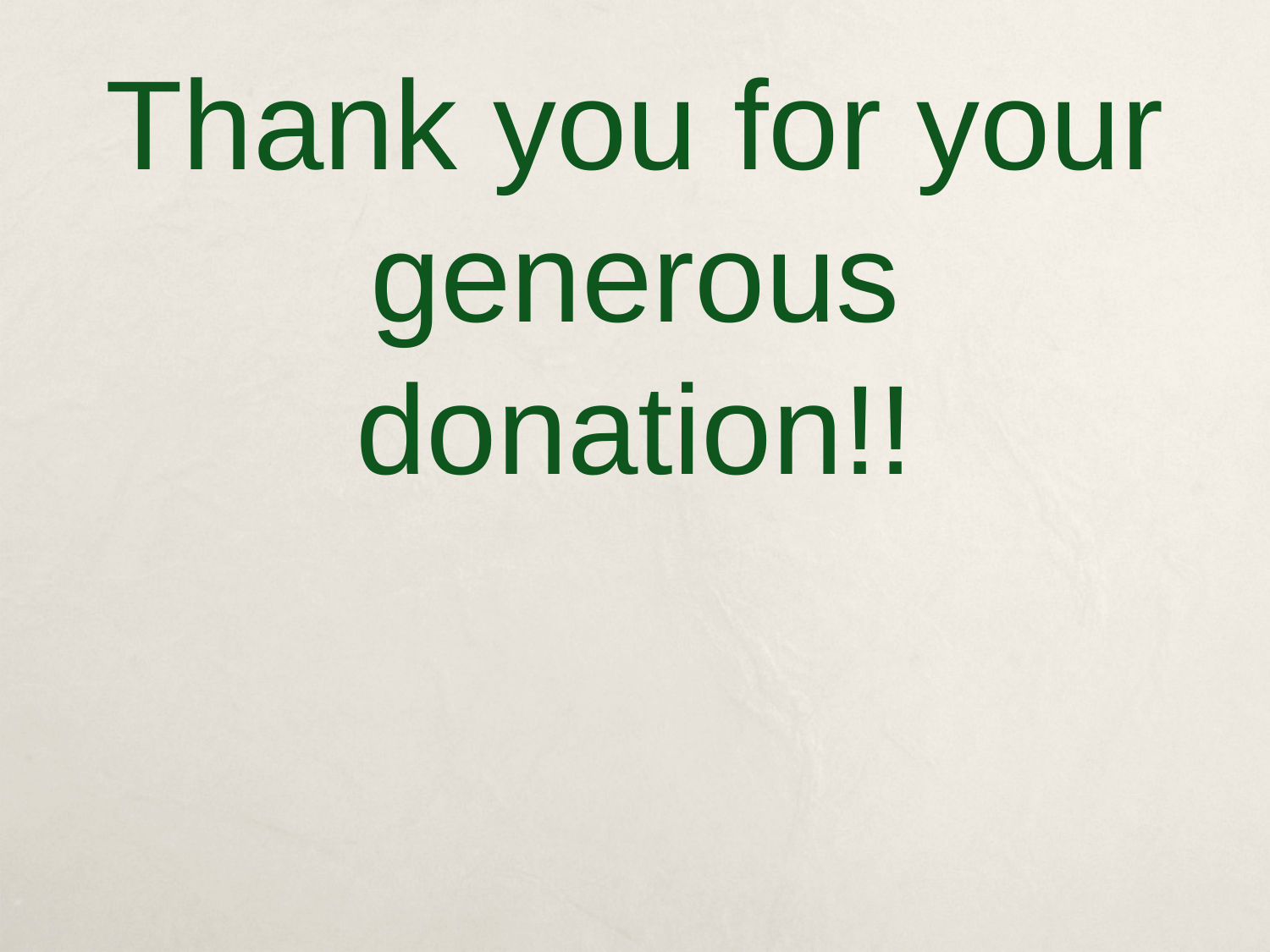

# Thank you for your generous donation!!